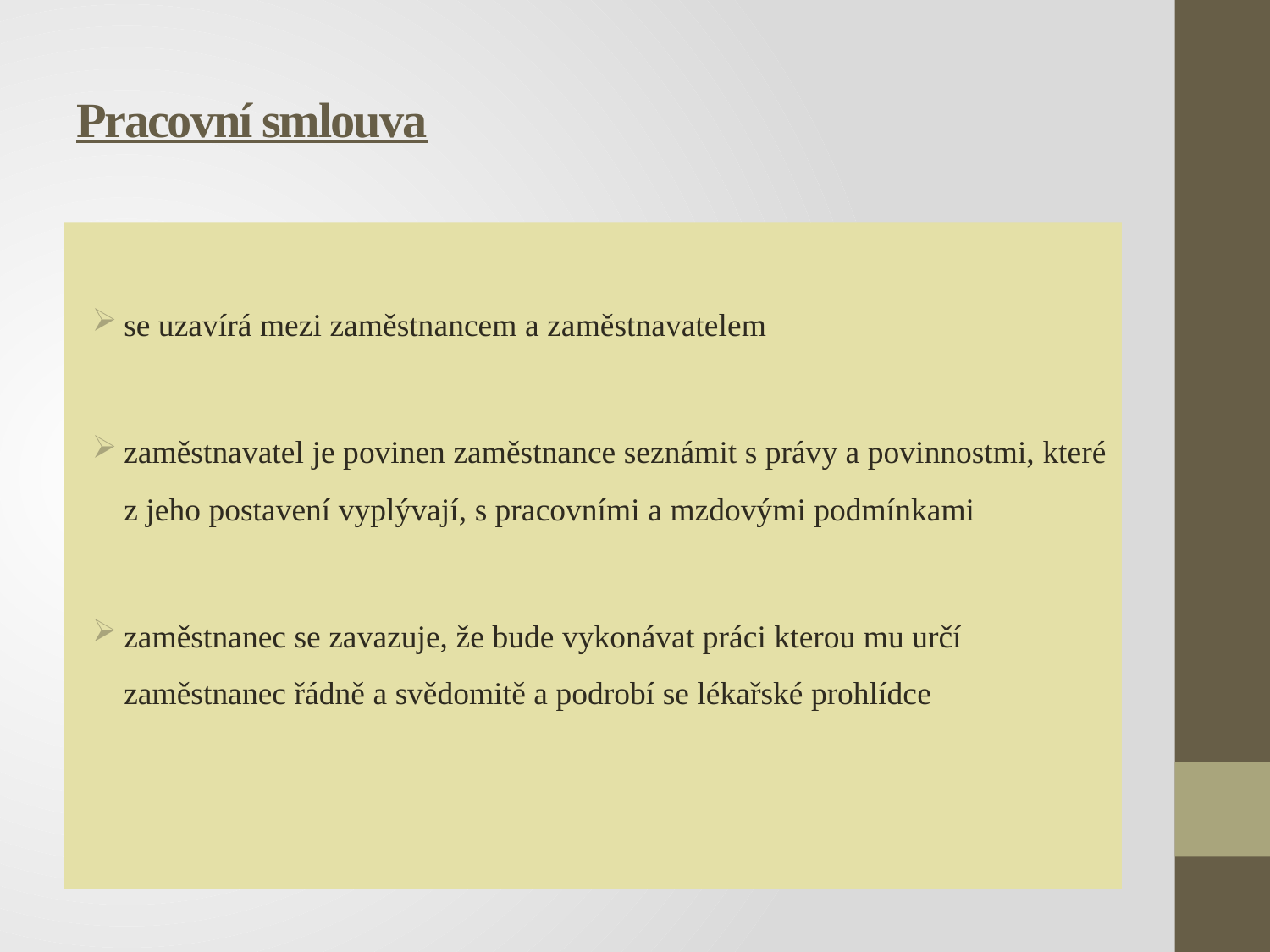

# Pracovní smlouva
se uzavírá mezi zaměstnancem a zaměstnavatelem

zaměstnavatel je povinen zaměstnance seznámit s právy a povinnostmi, které z jeho postavení vyplývají, s pracovními a mzdovými podmínkami

zaměstnanec se zavazuje, že bude vykonávat práci kterou mu určí zaměstnanec řádně a svědomitě a podrobí se lékařské prohlídce